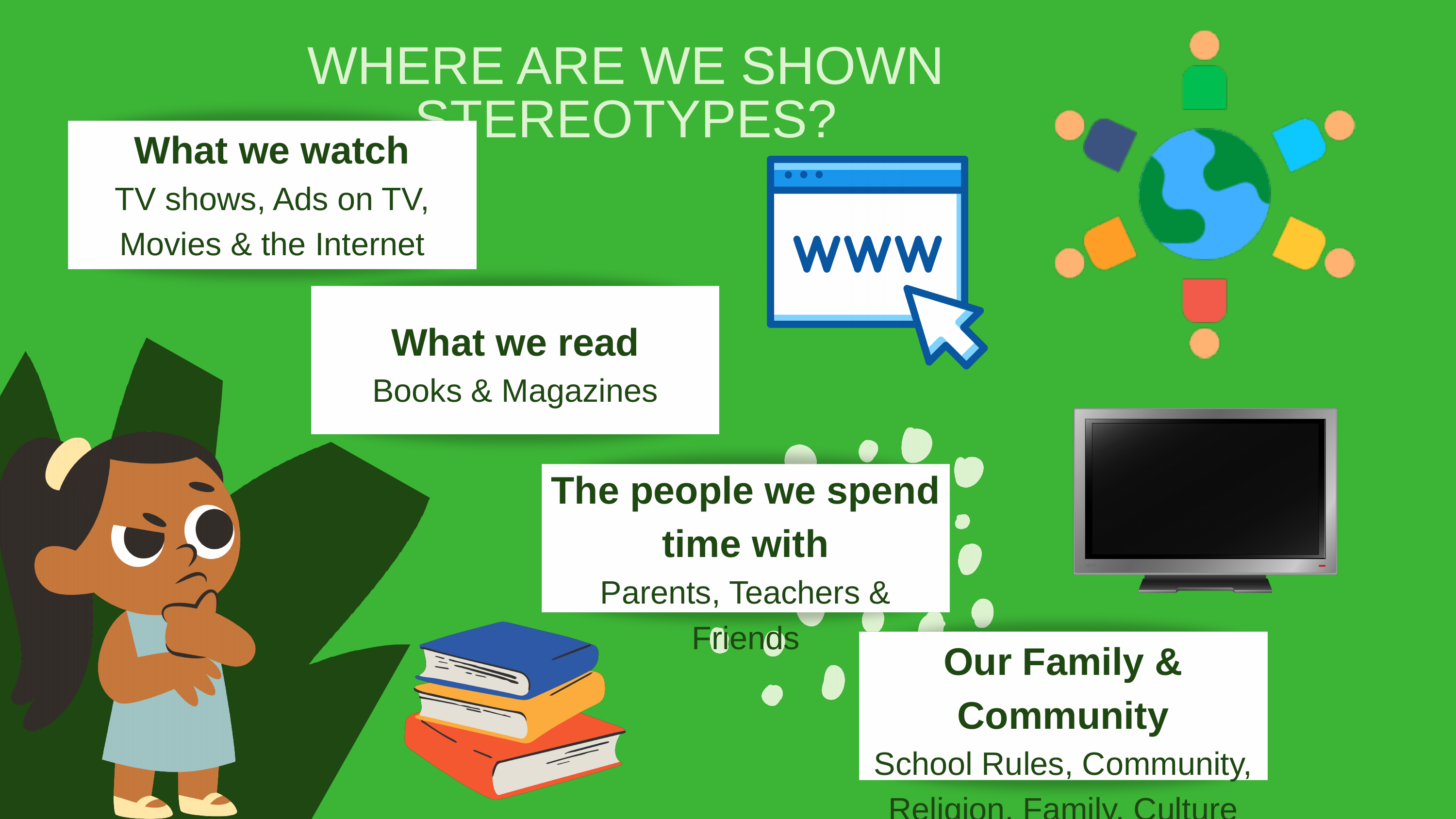

WHERE ARE WE SHOWN STEREOTYPES?

What we watch
TV shows, Ads on TV, Movies & the Internet

What we read
Books & Magazines

The people we spend time with
Parents, Teachers & Friends

Our Family & Community
School Rules, Community, Religion, Family, Culture